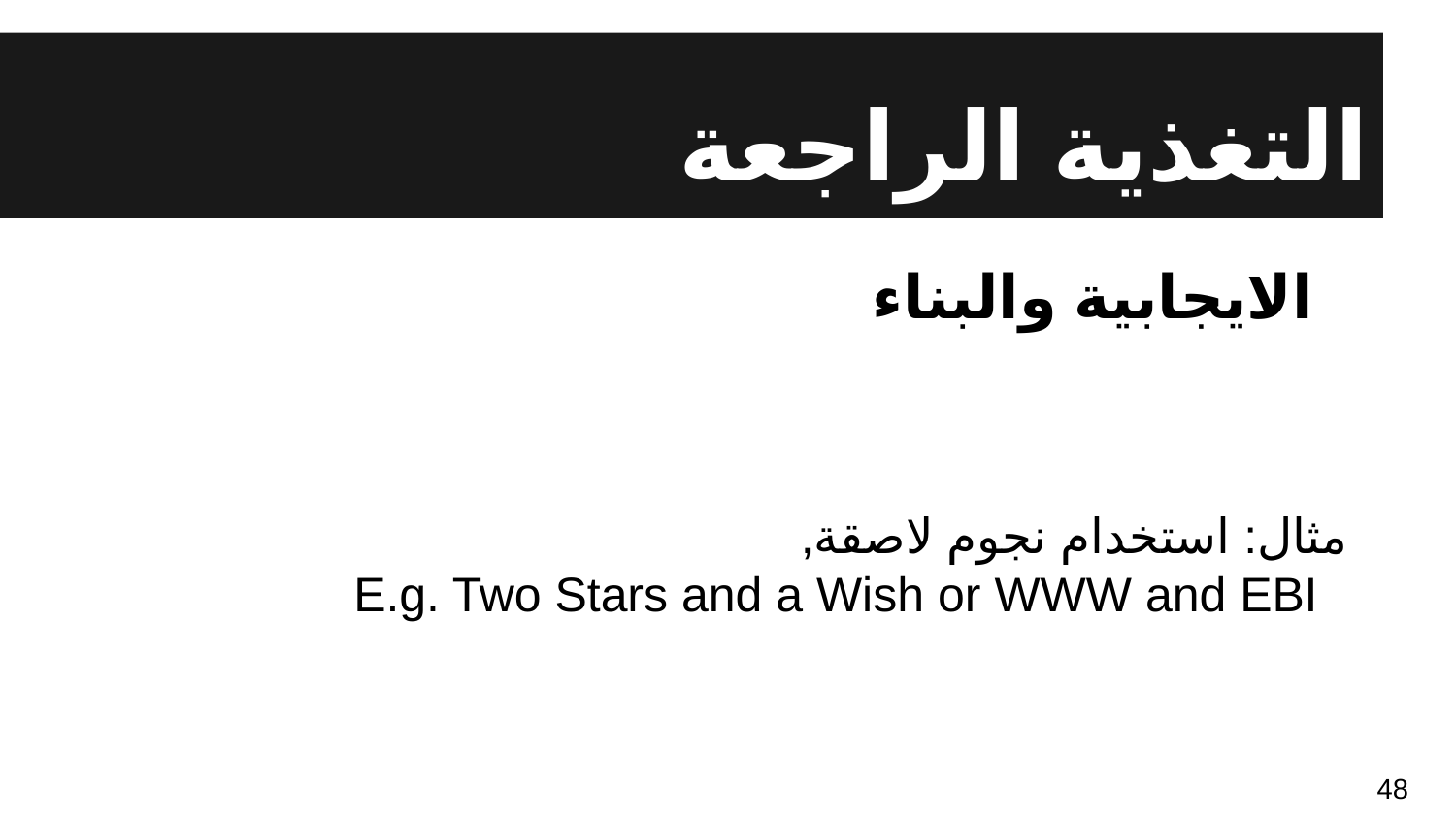

# التغذية الراجعة
الايجابية والبناء
مثال: استخدام نجوم لاصقة,
E.g. Two Stars and a Wish or WWW and EBI
48